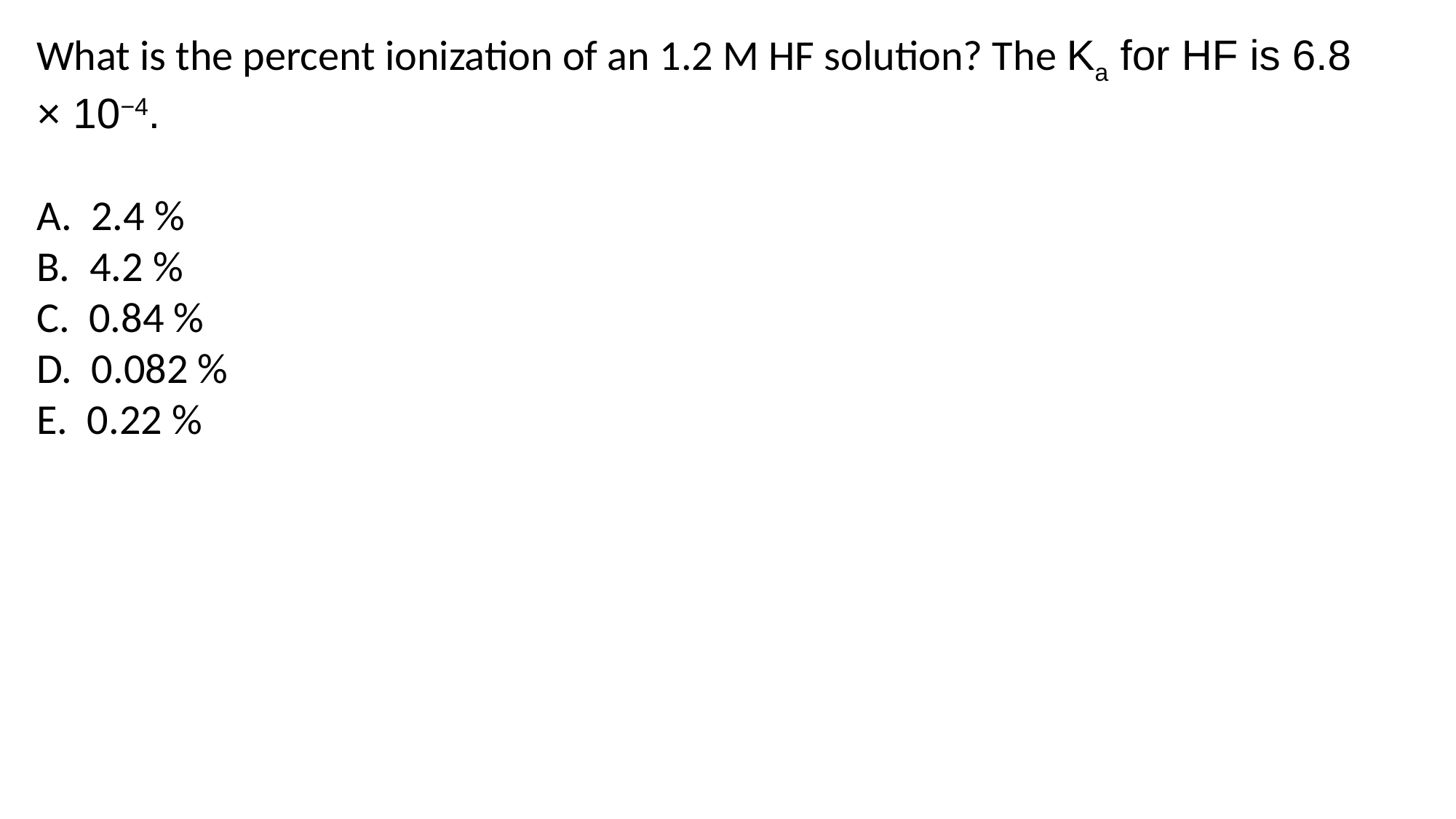

What is the percent ionization of an 1.2 M HF solution? The Ka for HF is 6.8 × 10−4.

A.  2.4 %
B.  4.2 %
C.  0.84 %
D.  0.082 %
E.  0.22 %